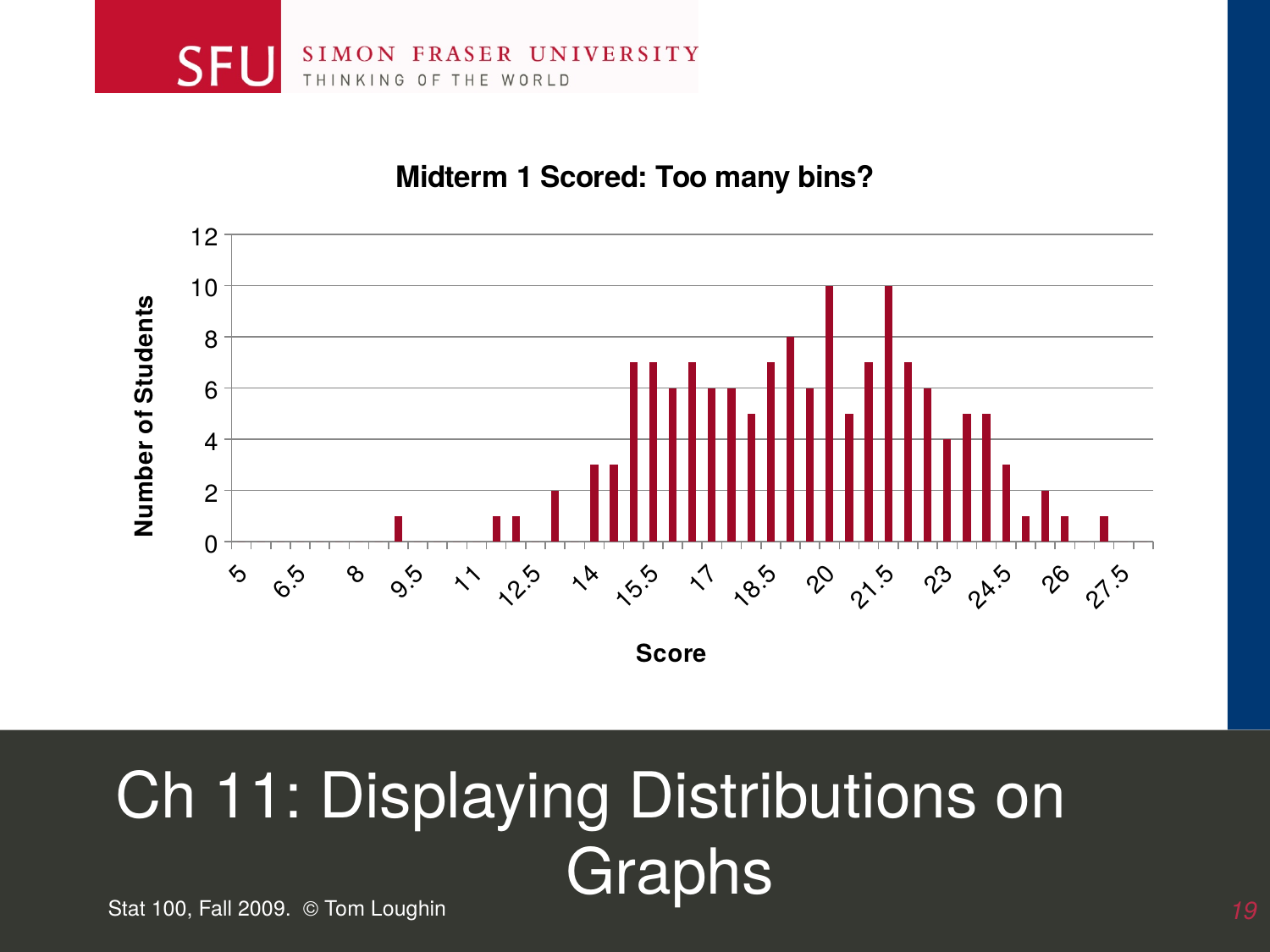

### Chart: Midterm 1 Scored: Too many bins?

| Category |  |
|---|---|
| 5 | 0.0 |
| 5.5 | 0.0 |
| 6 | 0.0 |
| 6.5 | 0.0 |
| 7 | 0.0 |
| 7.5 | 0.0 |
| 8 | 0.0 |
| 8.5 | 0.0 |
| 9 | 1.0 |
| 9.5 | 0.0 |
| 10 | 0.0 |
| 10.5 | 0.0 |
| 11 | 0.0 |
| 11.5 | 1.0 |
| 12 | 1.0 |
| 12.5 | 0.0 |
| 13 | 2.0 |
| 13.5 | 0.0 |
| 14 | 3.0 |
| 14.5 | 3.0 |
| 15 | 7.0 |
| 15.5 | 7.0 |
| 16 | 6.0 |
| 16.5 | 7.0 |
| 17 | 6.0 |
| 17.5 | 6.0 |
| 18 | 5.0 |
| 18.5 | 7.0 |
| 19 | 8.0 |
| 19.5 | 6.0 |
| 20 | 10.0 |
| 20.5 | 5.0 |
| 21 | 7.0 |
| 21.5 | 10.0 |
| 22 | 7.0 |
| 22.5 | 6.0 |
| 23 | 4.0 |
| 23.5 | 5.0 |
| 24 | 5.0 |
| 24.5 | 3.0 |
| 25 | 1.0 |
| 25.5 | 2.0 |
| 26 | 1.0 |
| 26.5 | 0.0 |
| 27 | 1.0 |
| 27.5 | 0.0 |
| 28 | 0.0 |
# Ch 11: Displaying Distributions on          Graphs
Stat 100, Fall 2009.  © Tom Loughin
19